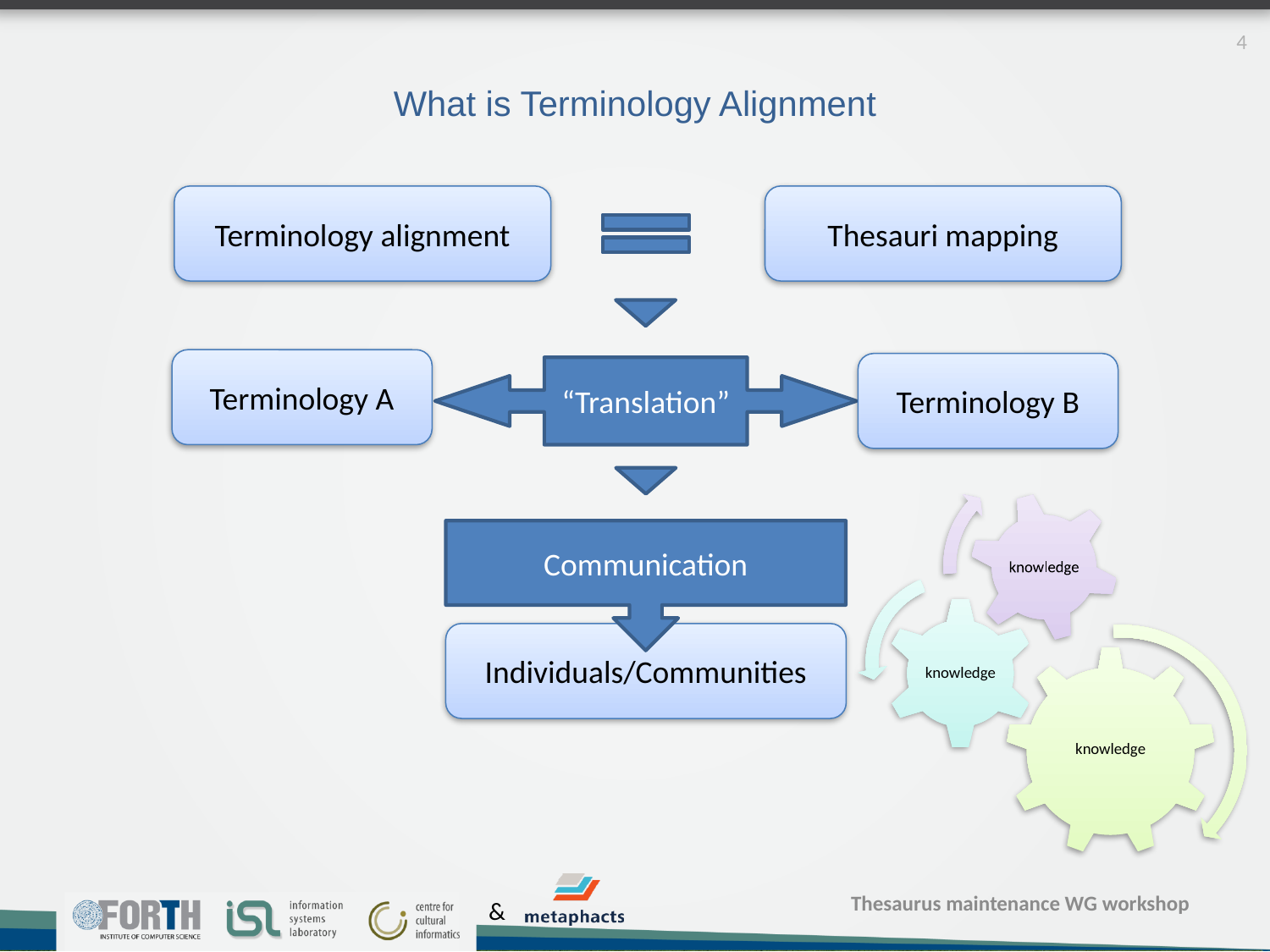

4
# What is Terminology Alignment
Terminology alignment
Thesauri mapping

Terminology A
Terminology B
“Translation”

knowledge
knowledge
knowledge
Communication
Individuals/Communities
Thesaurus maintenance WG workshop